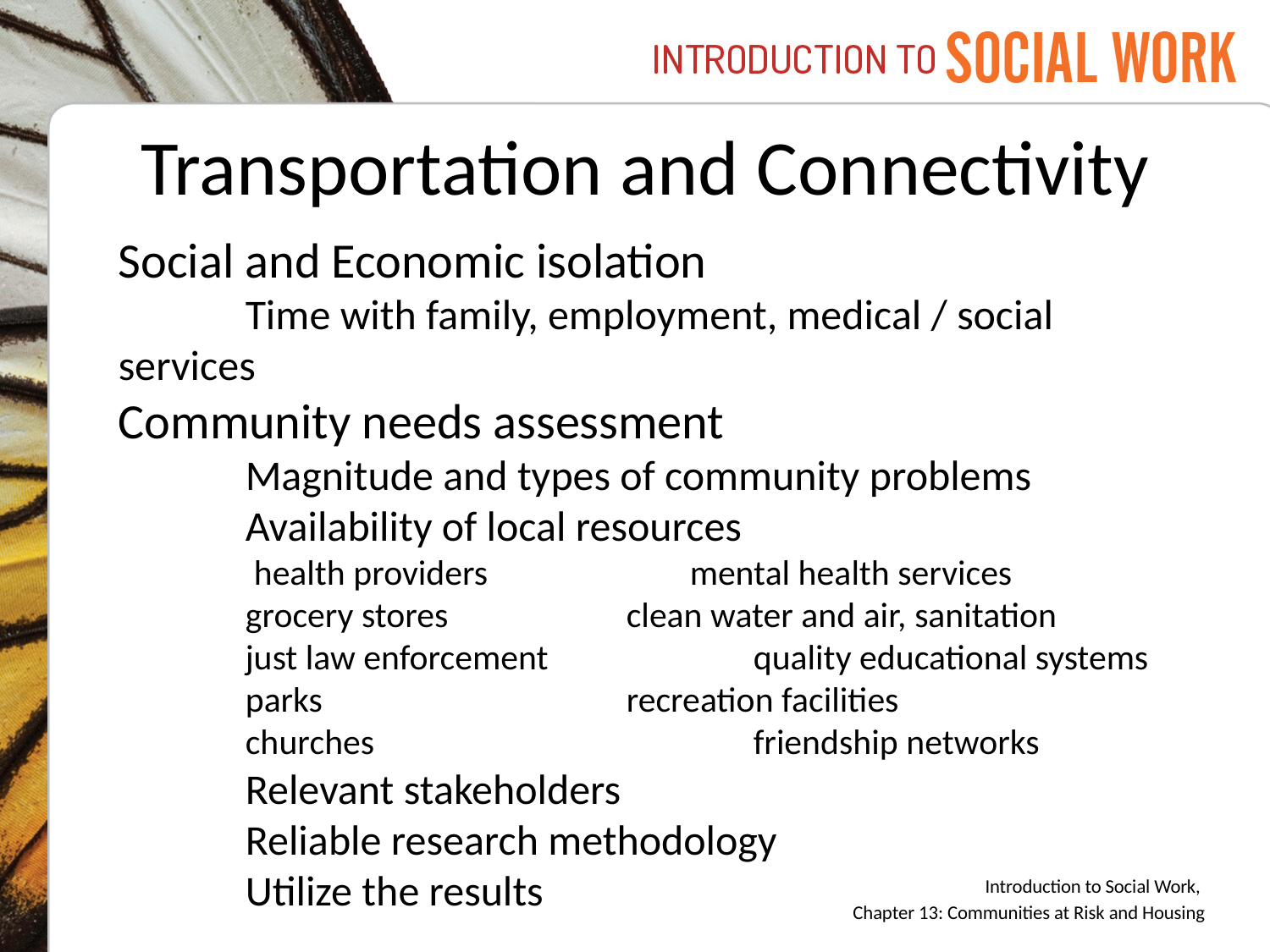

# Transportation and Connectivity
Social and Economic isolation
	Time with family, employment, medical / social services
Community needs assessment
	Magnitude and types of community problems
	Availability of local resources
	          health providers		mental health services
grocery stores		clean water and air, sanitation
just law enforcement		quality educational systems
parks 			recreation facilities
churches			friendship networks
	Relevant stakeholders
	Reliable research methodology
	Utilize the results

Introduction to Social Work,
Chapter 13: Communities at Risk and Housing